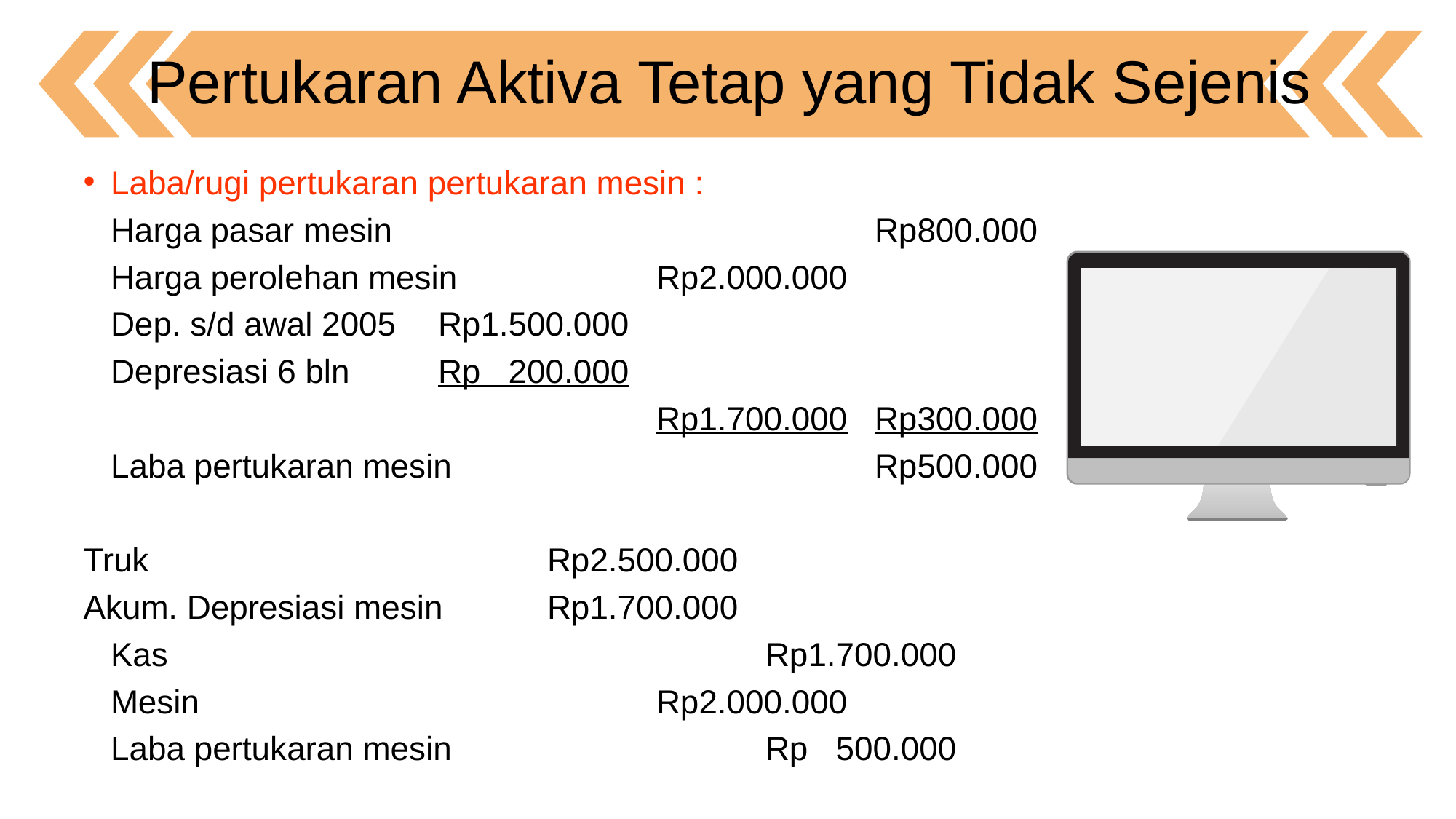

Pertukaran Aktiva Tetap yang Tidak Sejenis
Laba/rugi pertukaran pertukaran mesin :
	Harga pasar mesin					Rp800.000
	Harga perolehan mesin		Rp2.000.000
	Dep. s/d awal 2005 	Rp1.500.000
	Depresiasi 6 bln	Rp   200.000
						Rp1.700.000	Rp300.000
	Laba pertukaran mesin				Rp500.000

Truk				Rp2.500.000
Akum. Depresiasi mesin	Rp1.700.000
	Kas						Rp1.700.000
	Mesin					Rp2.000.000
	Laba pertukaran mesin			Rp   500.000